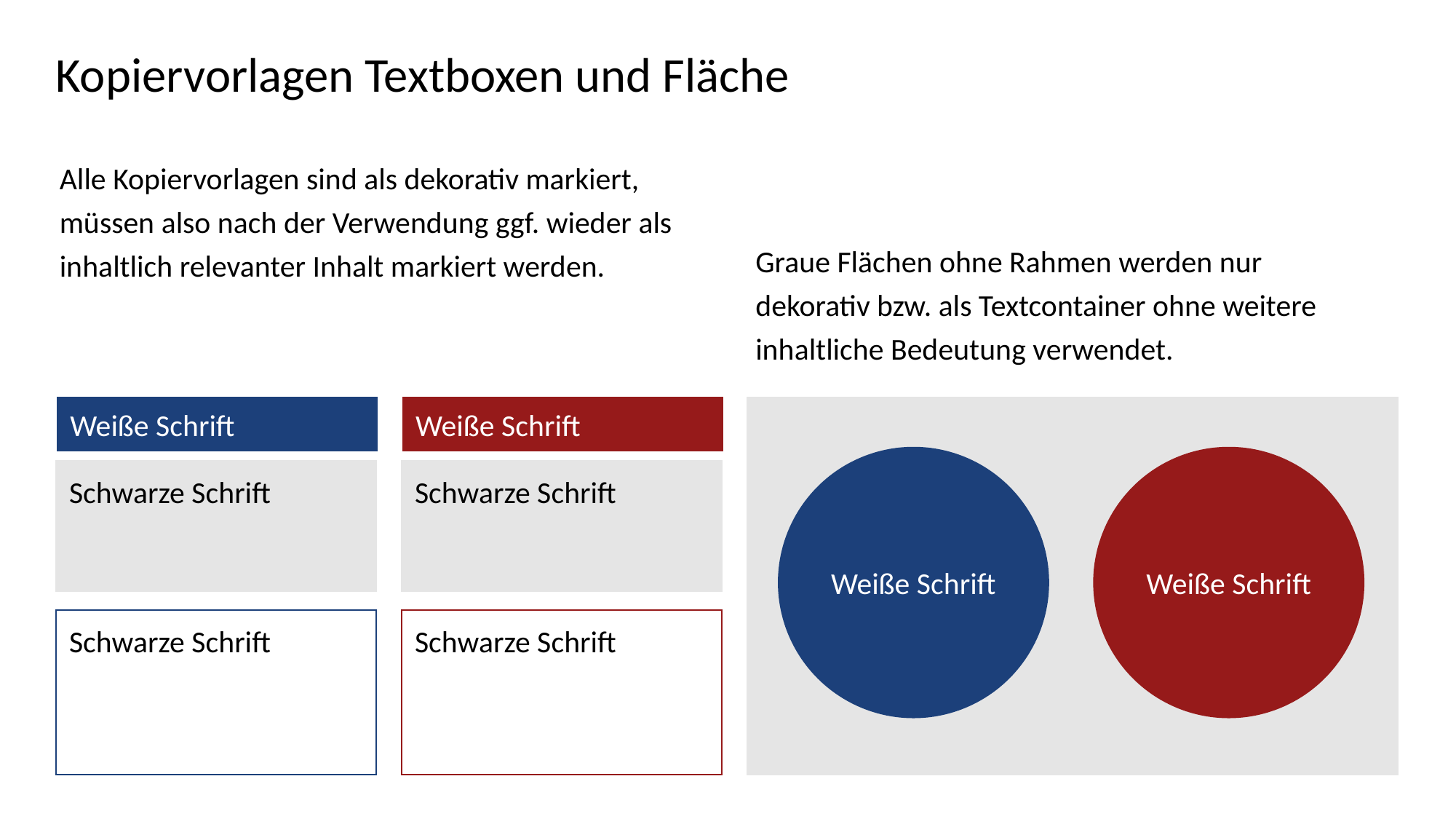

# Kopiervorlagen Textboxen und Fläche
Alle Kopiervorlagen sind als dekorativ markiert, müssen also nach der Verwendung ggf. wieder als inhaltlich relevanter Inhalt markiert werden.
Graue Flächen ohne Rahmen werden nur dekorativ bzw. als Textcontainer ohne weitere inhaltliche Bedeutung verwendet.
Weiße Schrift
Weiße Schrift

Weiße Schrift
Weiße Schrift
Schwarze Schrift
Schwarze Schrift
Schwarze Schrift
Schwarze Schrift